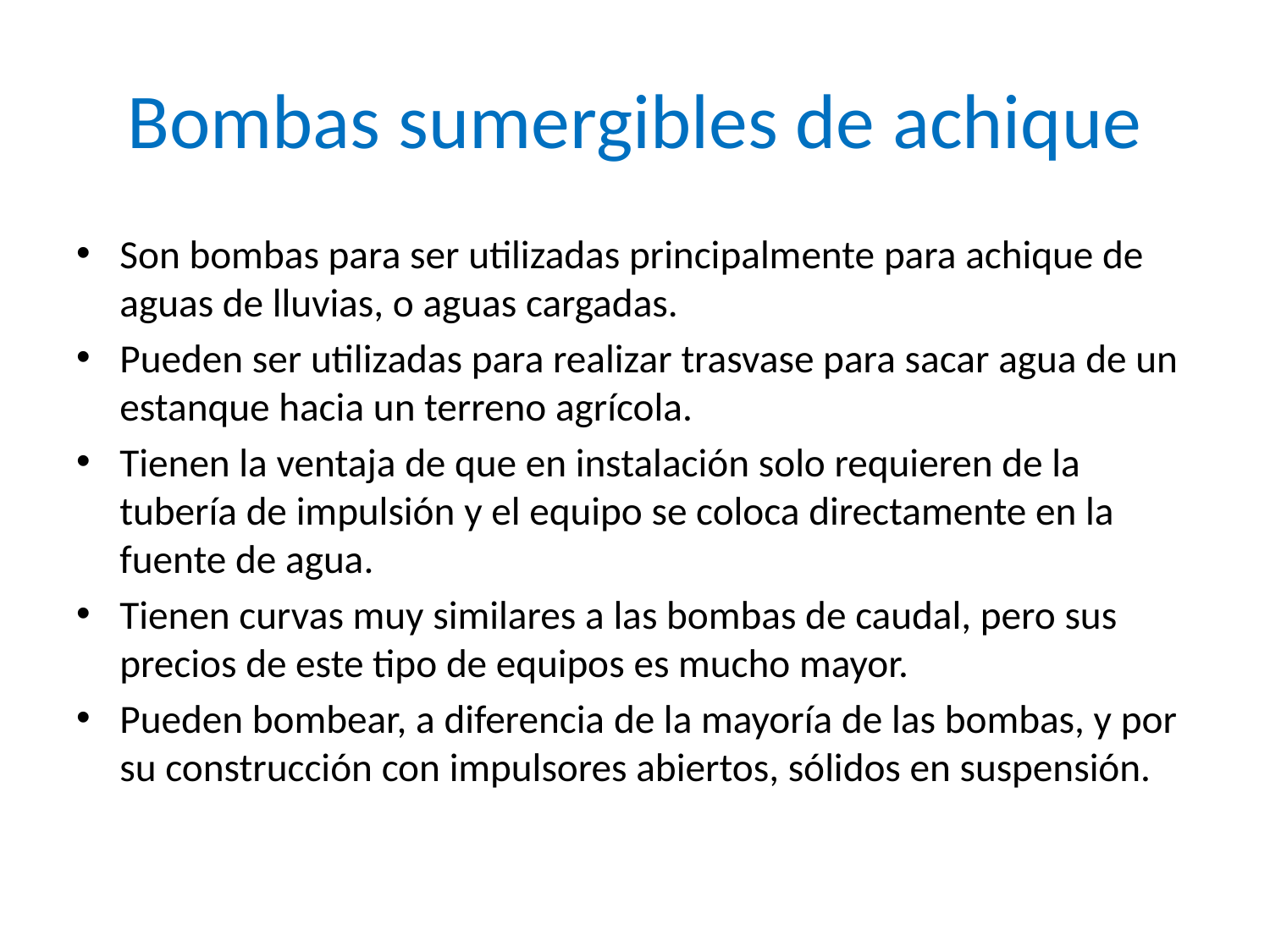

# Bombas sumergibles de achique
Son bombas para ser utilizadas principalmente para achique de aguas de lluvias, o aguas cargadas.
Pueden ser utilizadas para realizar trasvase para sacar agua de un estanque hacia un terreno agrícola.
Tienen la ventaja de que en instalación solo requieren de la tubería de impulsión y el equipo se coloca directamente en la fuente de agua.
Tienen curvas muy similares a las bombas de caudal, pero sus precios de este tipo de equipos es mucho mayor.
Pueden bombear, a diferencia de la mayoría de las bombas, y por su construcción con impulsores abiertos, sólidos en suspensión.